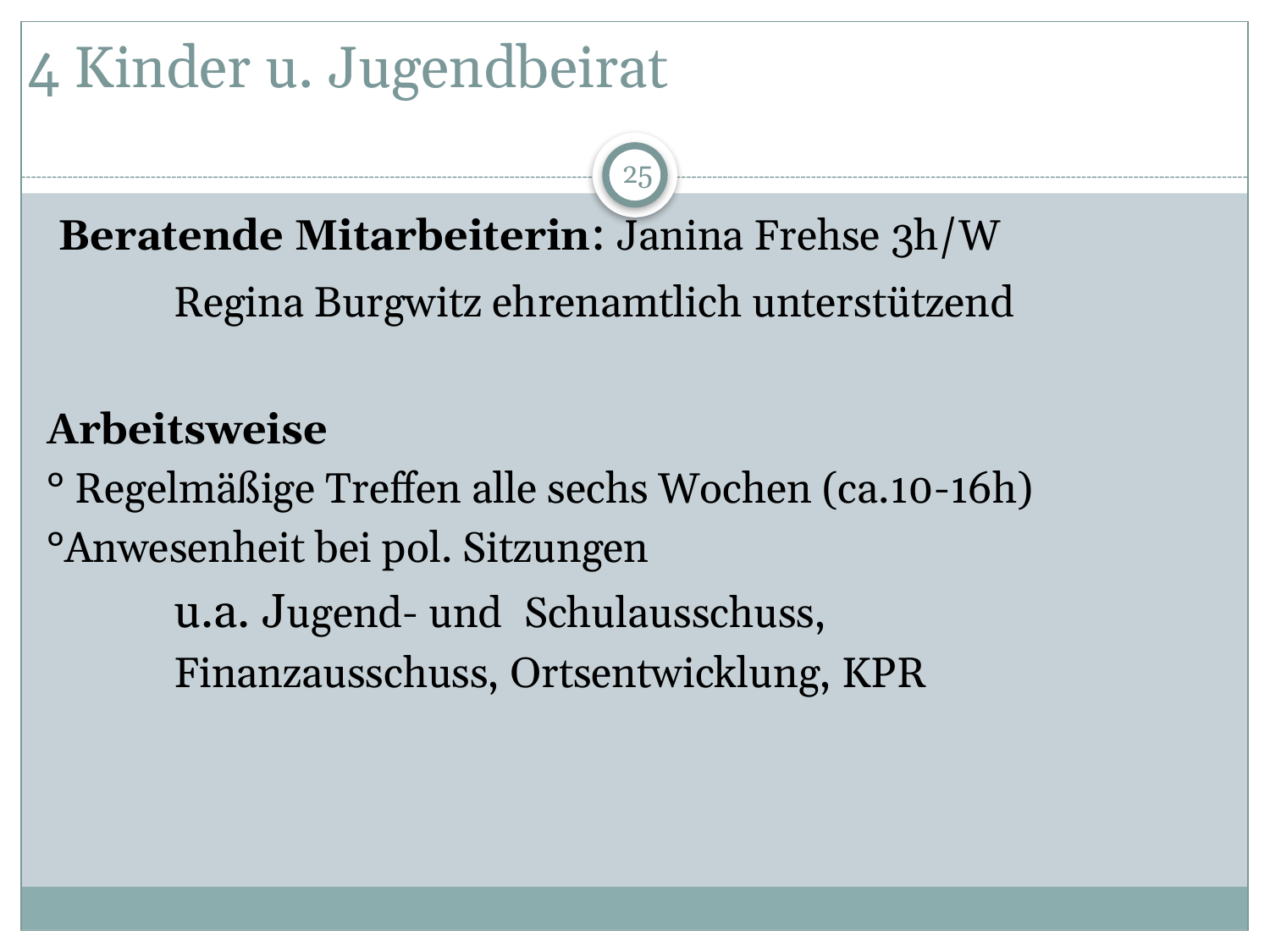

# 4 Kinder u. Jugendbeirat
25
 Beratende Mitarbeiterin: Janina Frehse 3h/W
	Regina Burgwitz ehrenamtlich unterstützend

Arbeitsweise
° Regelmäßige Treffen alle sechs Wochen (ca.10-16h)
°Anwesenheit bei pol. Sitzungen
	u.a. Jugend- und  Schulausschuss,
	Finanzausschuss, Ortsentwicklung, KPR